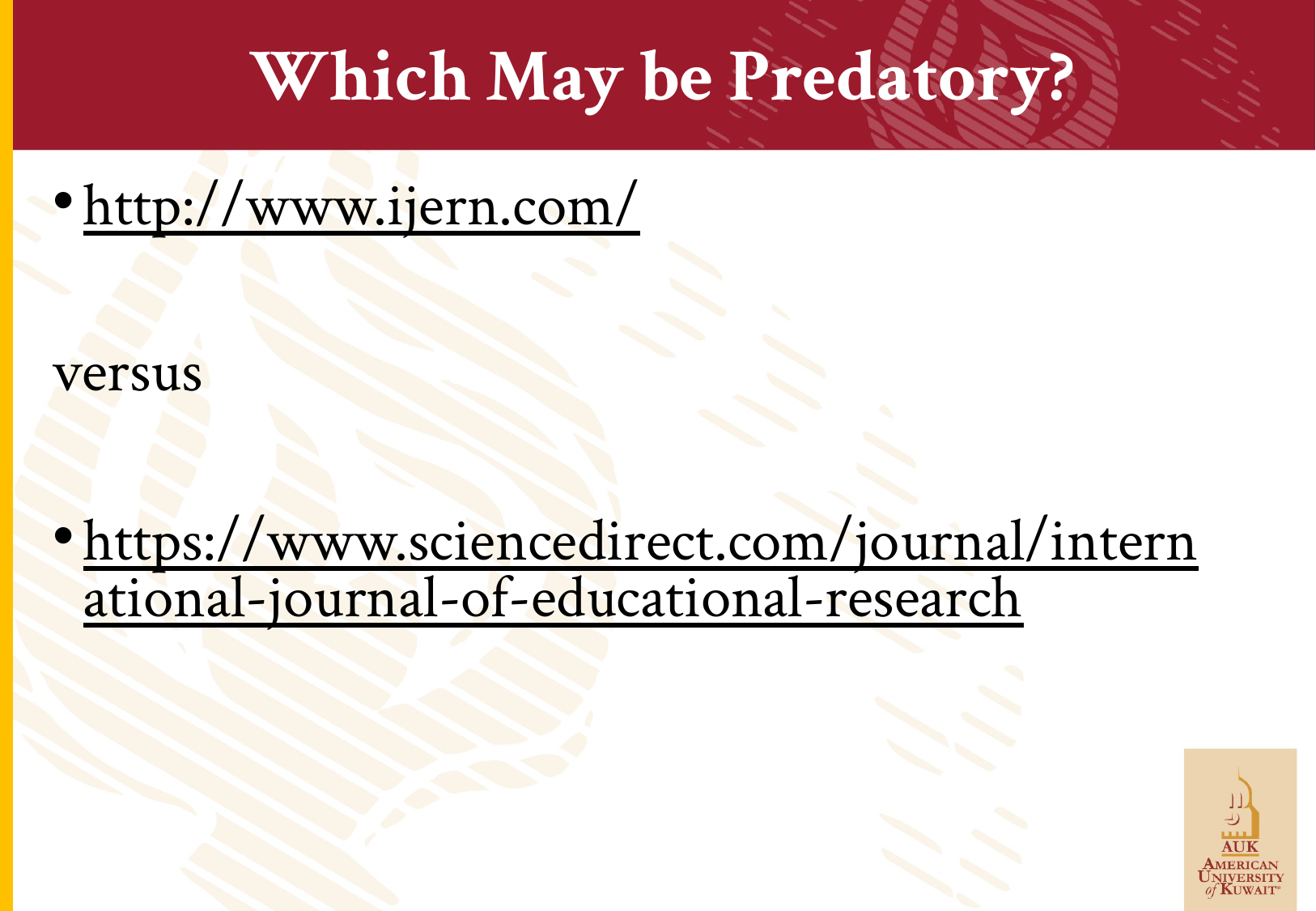

# Which May be Predatory?
http://www.ijern.com/

versus

https://www.sciencedirect.com/journal/international-journal-of-educational-research